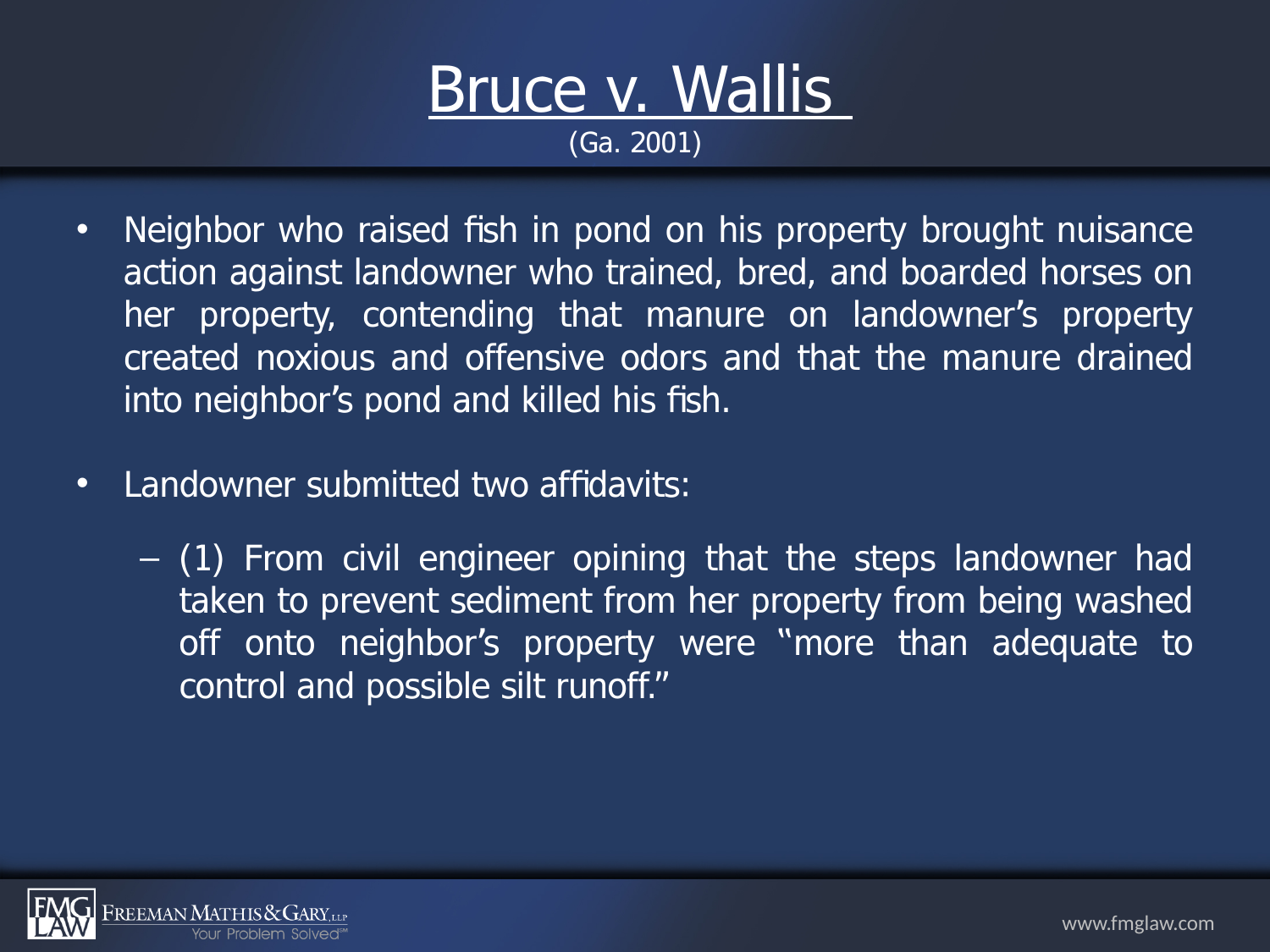

# Bruce v. Wallis (Ga. 2001)
Neighbor who raised fish in pond on his property brought nuisance action against landowner who trained, bred, and boarded horses on her property, contending that manure on landowner’s property created noxious and offensive odors and that the manure drained into neighbor’s pond and killed his fish.
Landowner submitted two affidavits:
(1) From civil engineer opining that the steps landowner had taken to prevent sediment from her property from being washed off onto neighbor’s property were “more than adequate to control and possible silt runoff.”